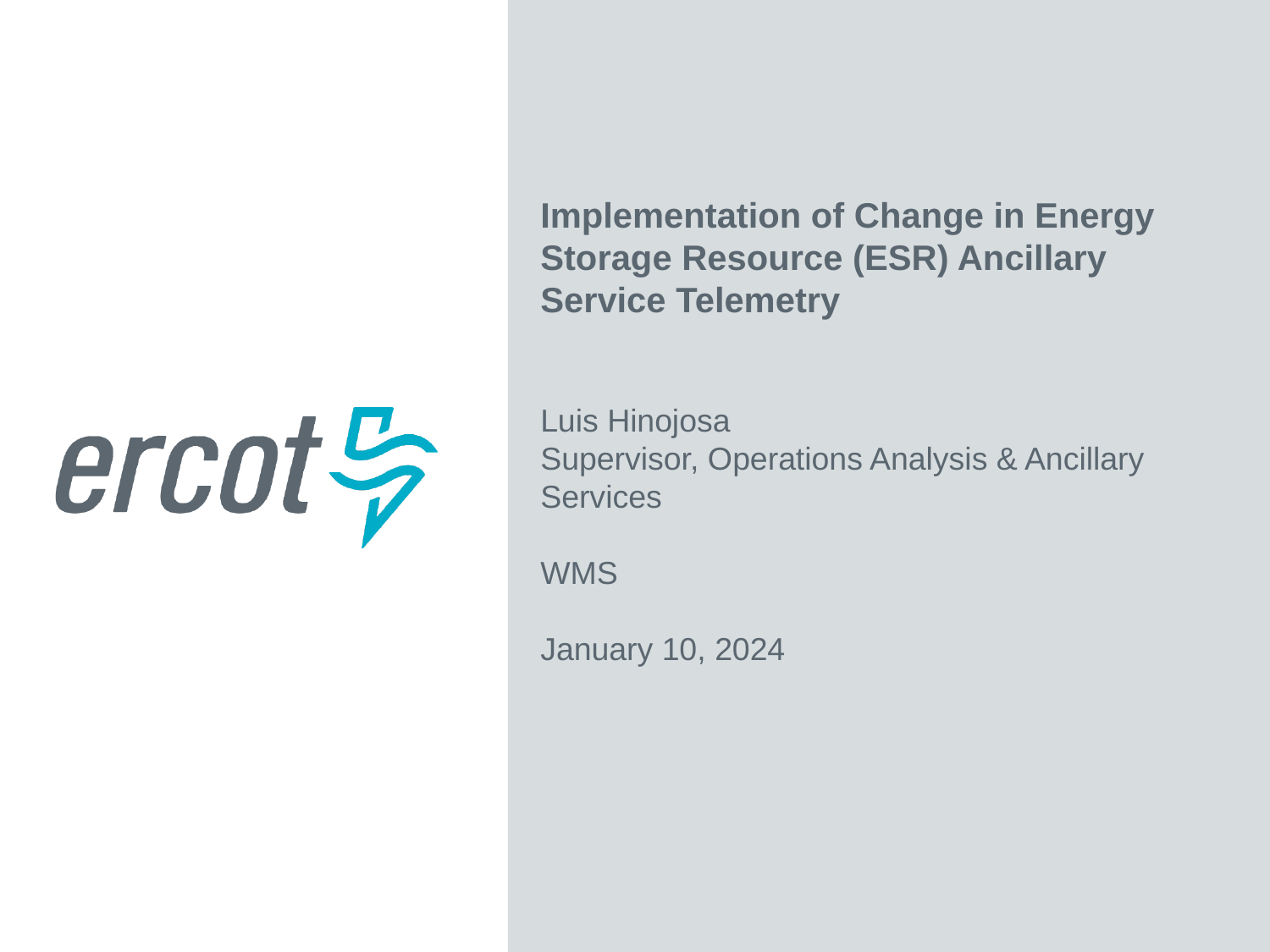

Implementation of Change in Energy Storage Resource (ESR) Ancillary Service Telemetry

Luis Hinojosa
Supervisor, Operations Analysis & Ancillary Services

WMS

January 10, 2024